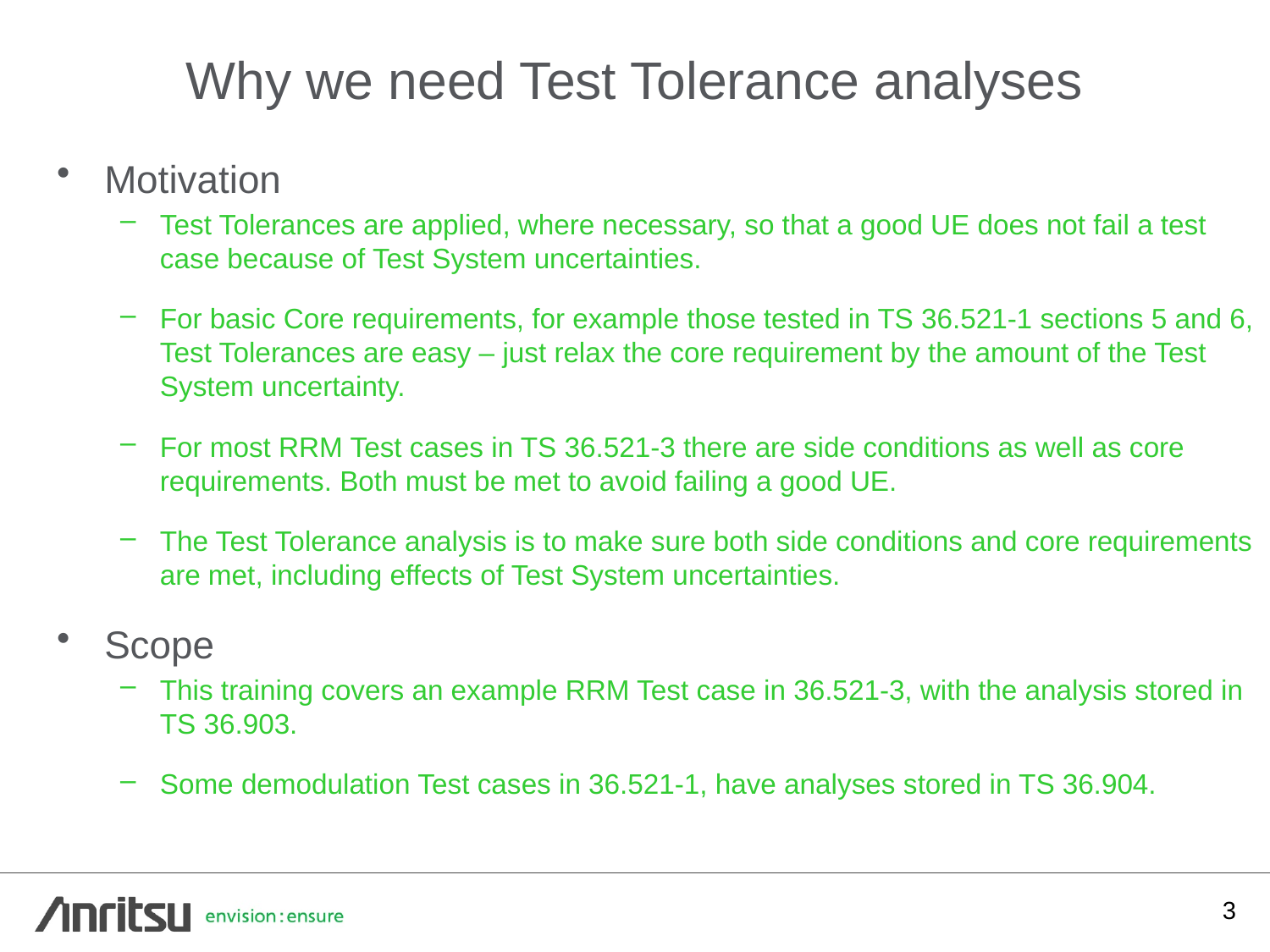

# Why we need Test Tolerance analyses
Motivation
Test Tolerances are applied, where necessary, so that a good UE does not fail a test case because of Test System uncertainties.
For basic Core requirements, for example those tested in TS 36.521-1 sections 5 and 6, Test Tolerances are easy – just relax the core requirement by the amount of the Test System uncertainty.
For most RRM Test cases in TS 36.521-3 there are side conditions as well as core requirements. Both must be met to avoid failing a good UE.
The Test Tolerance analysis is to make sure both side conditions and core requirements are met, including effects of Test System uncertainties.
Scope
This training covers an example RRM Test case in 36.521-3, with the analysis stored in TS 36.903.
Some demodulation Test cases in 36.521-1, have analyses stored in TS 36.904.
3